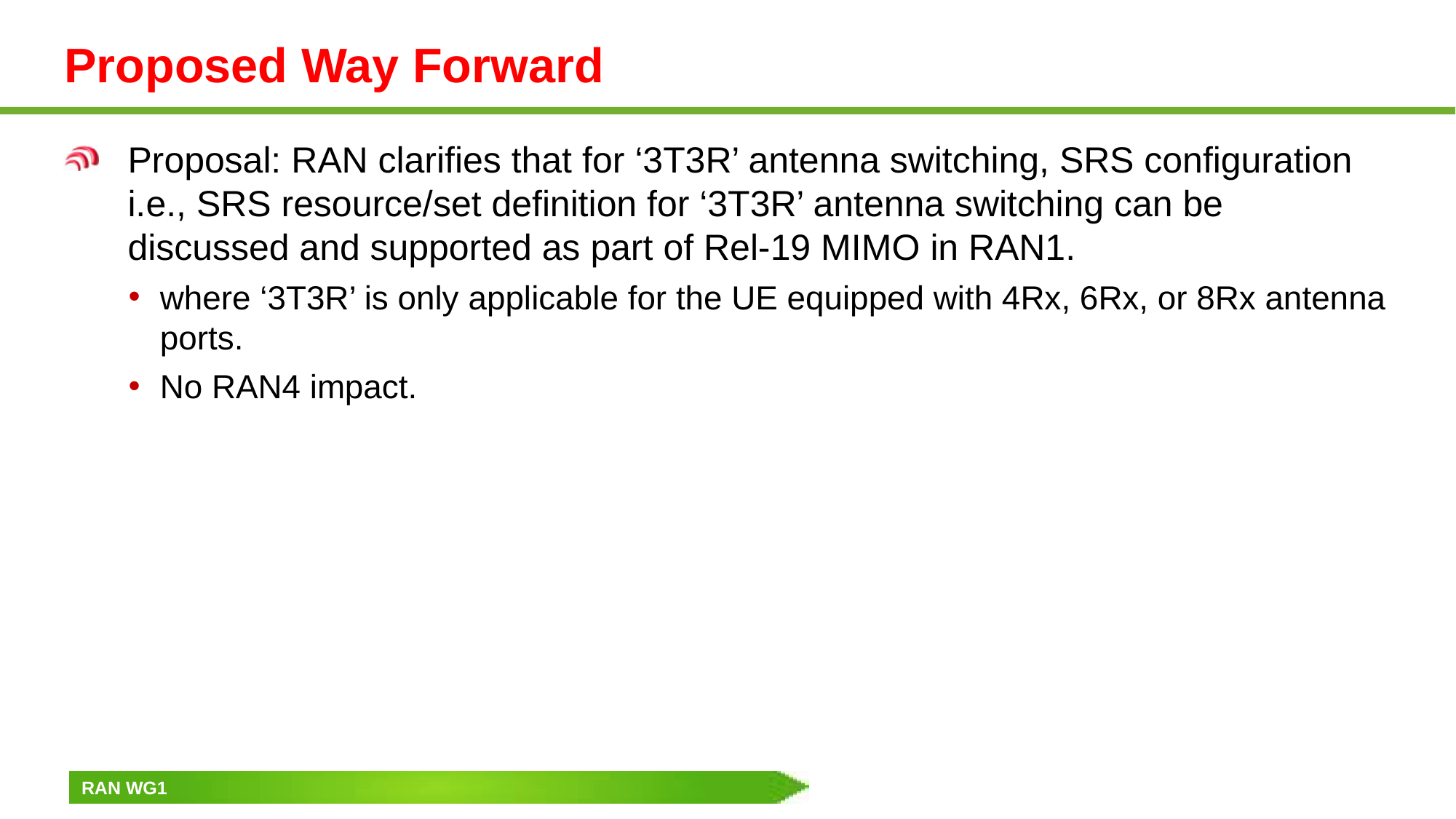

# Proposed Way Forward
Proposal: RAN clarifies that for ‘3T3R’ antenna switching, SRS configuration i.e., SRS resource/set definition for ‘3T3R’ antenna switching can be discussed and supported as part of Rel-19 MIMO in RAN1.
where ‘3T3R’ is only applicable for the UE equipped with 4Rx, 6Rx, or 8Rx antenna ports.
No RAN4 impact.